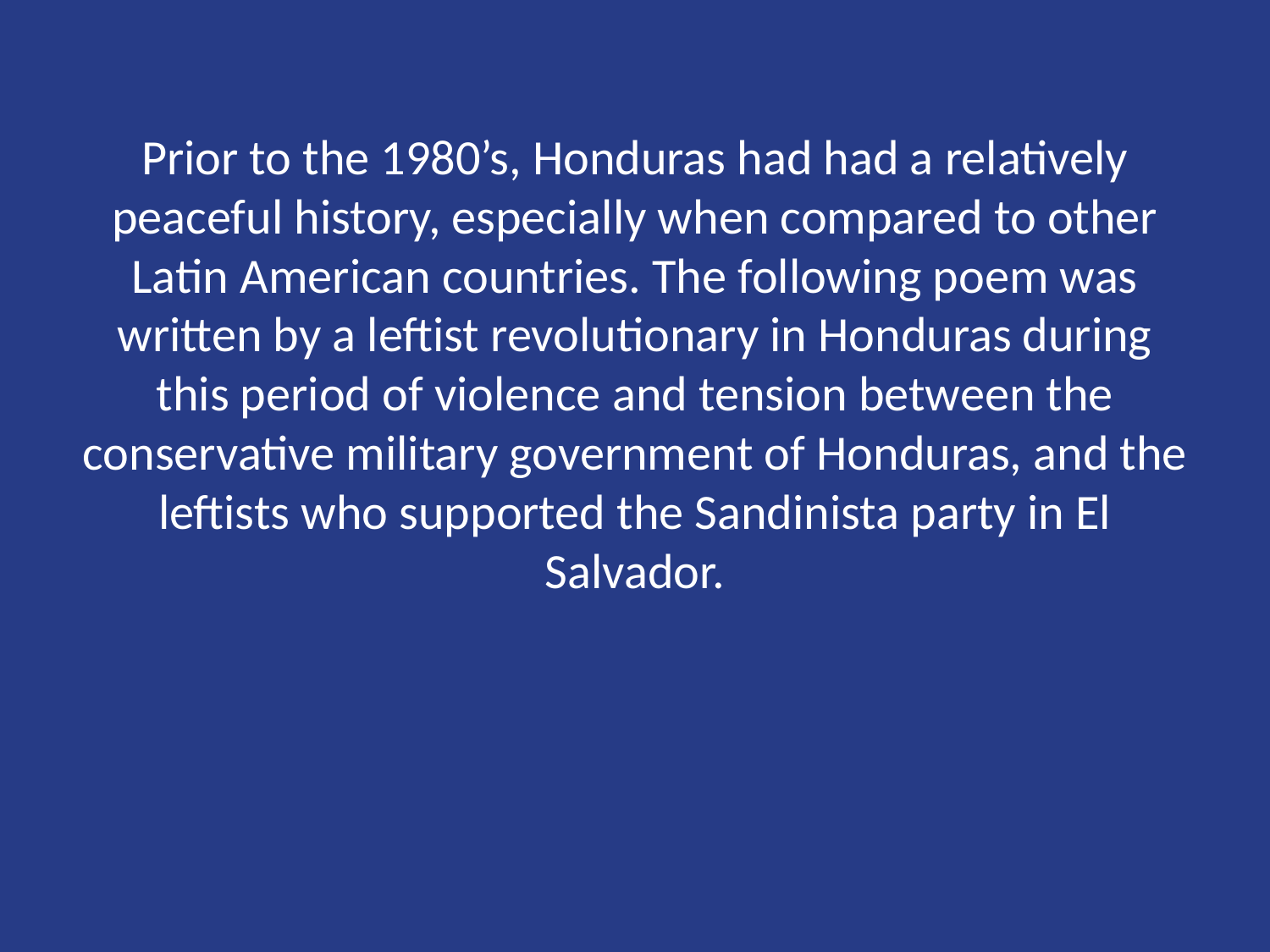

# Prior to the 1980’s, Honduras had had a relatively peaceful history, especially when compared to other Latin American countries. The following poem was written by a leftist revolutionary in Honduras during this period of violence and tension between the conservative military government of Honduras, and the leftists who supported the Sandinista party in El Salvador.